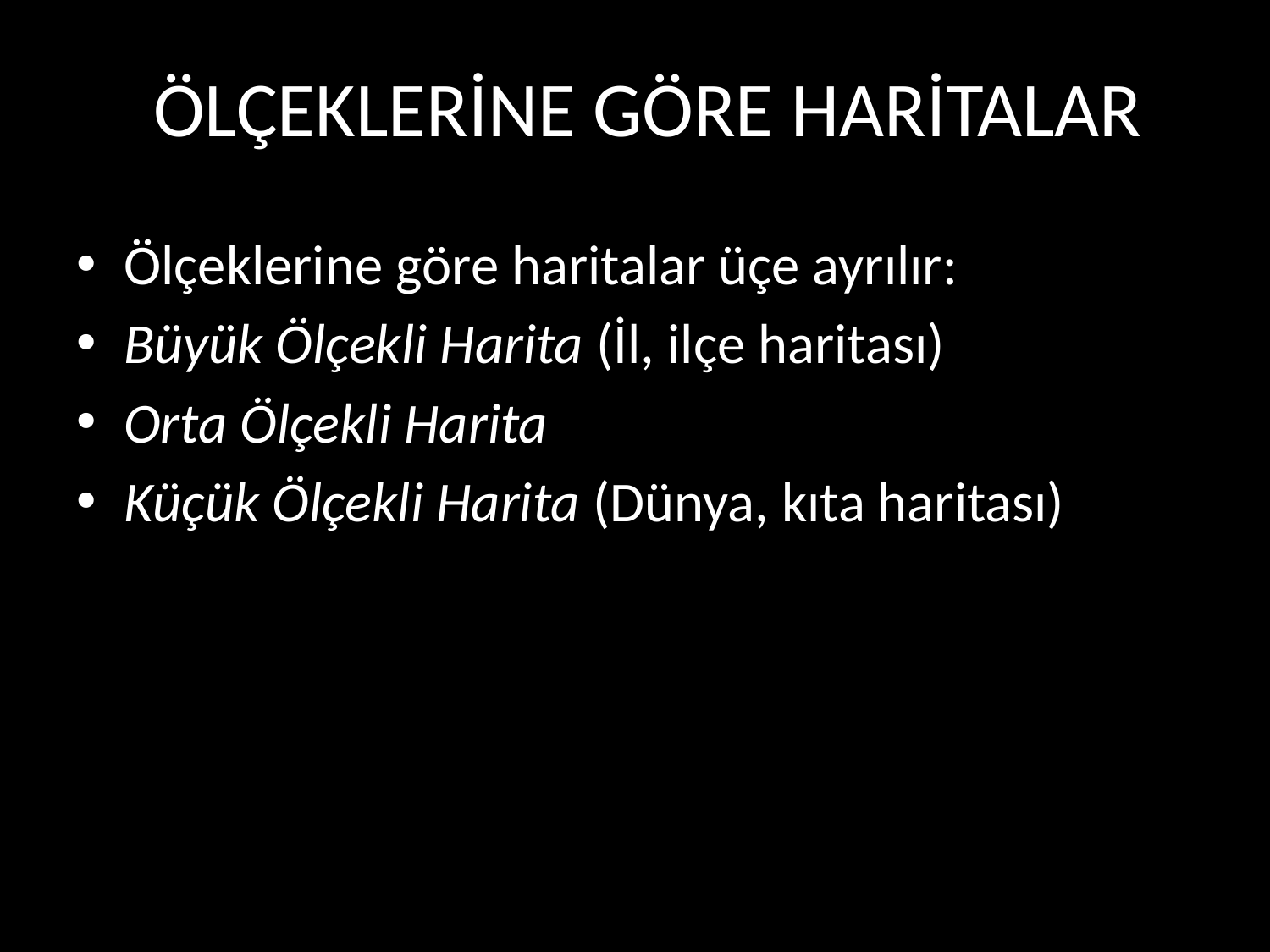

# ÖLÇEKLERİNE GÖRE HARİTALAR
Ölçeklerine göre haritalar üçe ayrılır:
Büyük Ölçekli Harita (İl, ilçe haritası)
Orta Ölçekli Harita
Küçük Ölçekli Harita (Dünya, kıta haritası)